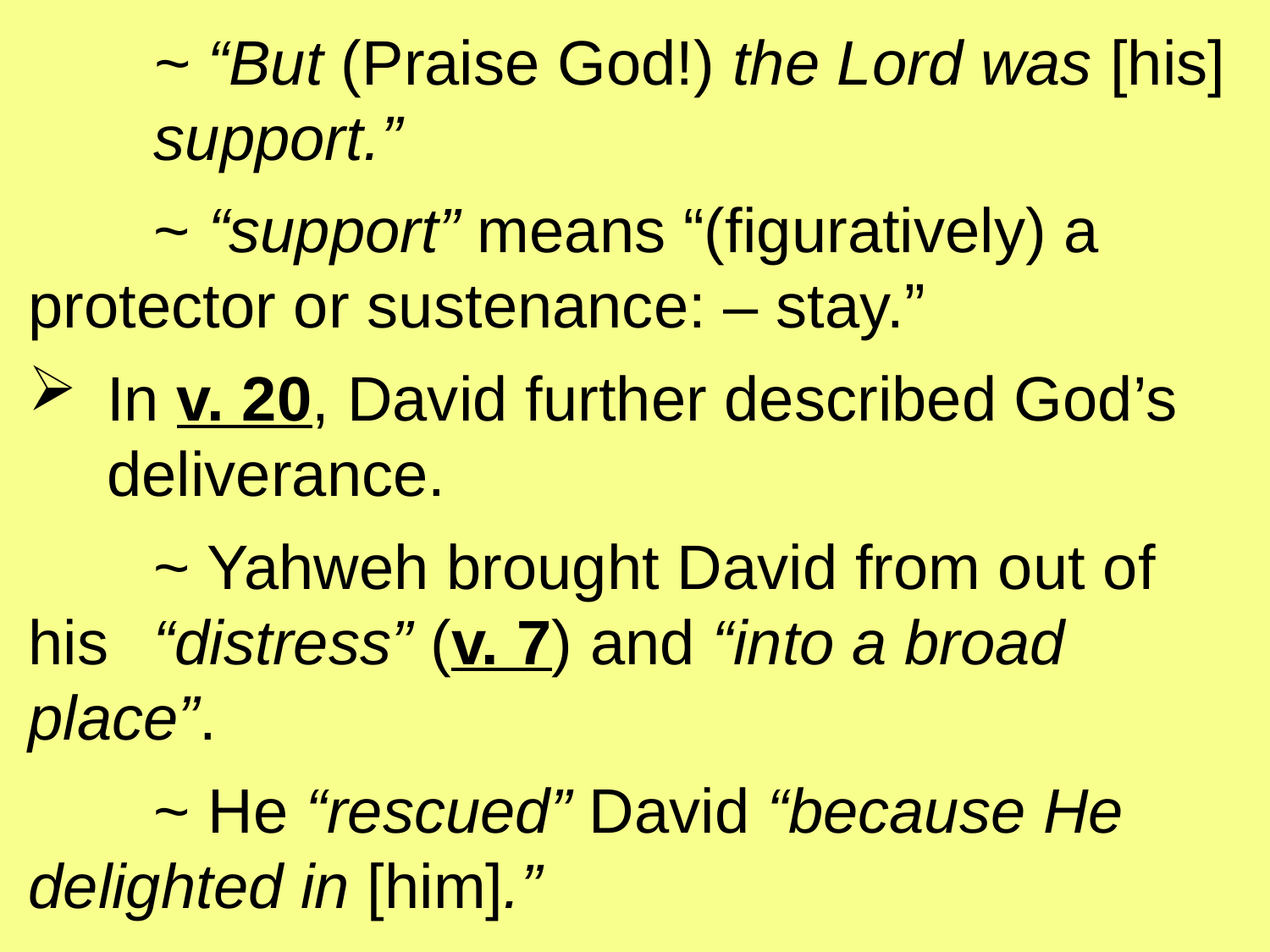

~ “But (Praise God!) the Lord was [his] 					support.”
		~ “support” means “(figuratively) a 						protector or sustenance: – stay.”
In v. 20, David further described God’s deliverance.
		~ Yahweh brought David from out of his 					“distress” (v. 7) and “into a broad 						place”.
		~ He “rescued” David “because He 						delighted in [him].”